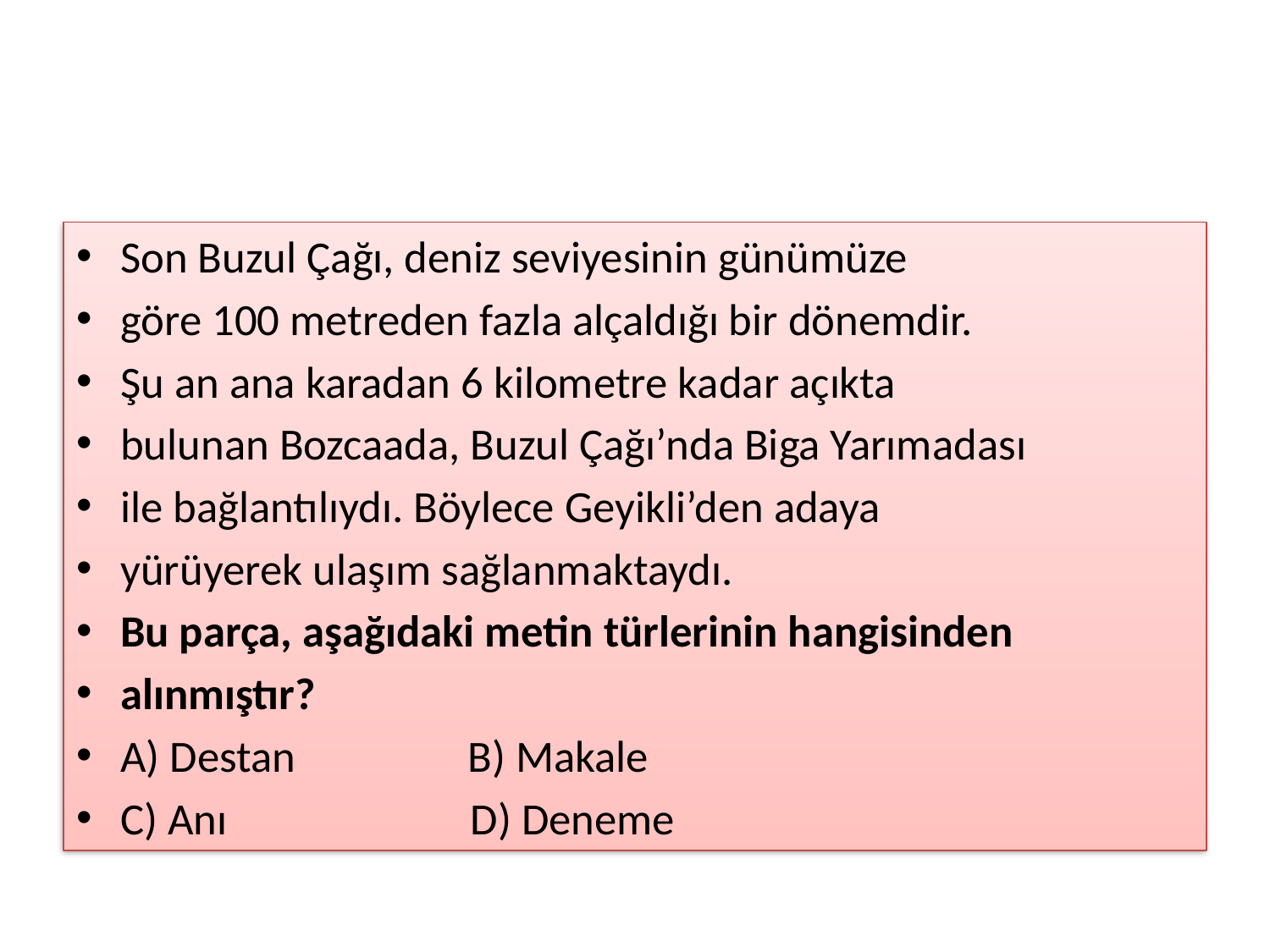

#
Son Buzul Çağı, deniz seviyesinin günümüze
göre 100 metreden fazla alçaldığı bir dönemdir.
Şu an ana karadan 6 kilometre kadar açıkta
bulunan Bozcaada, Buzul Çağı’nda Biga Yarımadası
ile bağlantılıydı. Böylece Geyikli’den adaya
yürüyerek ulaşım sağlanmaktaydı.
Bu parça, aşağıdaki metin türlerinin hangisinden
alınmıştır?
A) Destan                 B) Makale
C) Anı                        D) Deneme